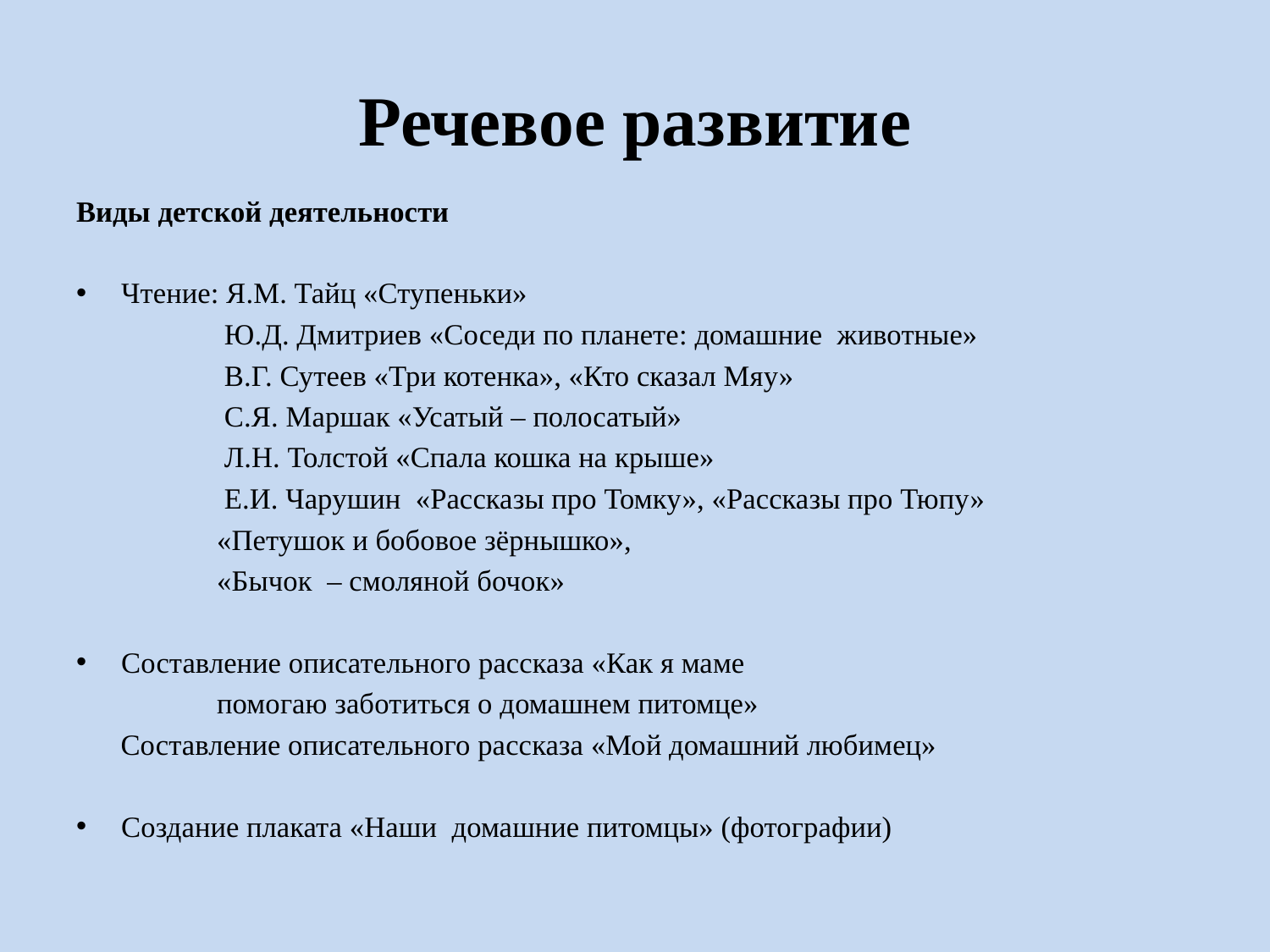

# Речевое развитие
Виды детской деятельности

Чтение: Я.М. Тайц «Ступеньки»
                    Ю.Д. Дмитриев «Соседи по планете: домашние  животные»
                    В.Г. Сутеев «Три котенка», «Кто сказал Мяу»
                    С.Я. Маршак «Усатый – полосатый»
                    Л.Н. Толстой «Спала кошка на крыше»
                    Е.И. Чарушин  «Рассказы про Томку», «Рассказы про Тюпу»
                   «Петушок и бобовое зёрнышко»,
                   «Бычок  – смоляной бочок»

Составление описательного рассказа «Как я маме
                   помогаю заботиться о домашнем питомце»
      Составление описательного рассказа «Мой домашний любимец»

Создание плаката «Наши  домашние питомцы» (фотографии)